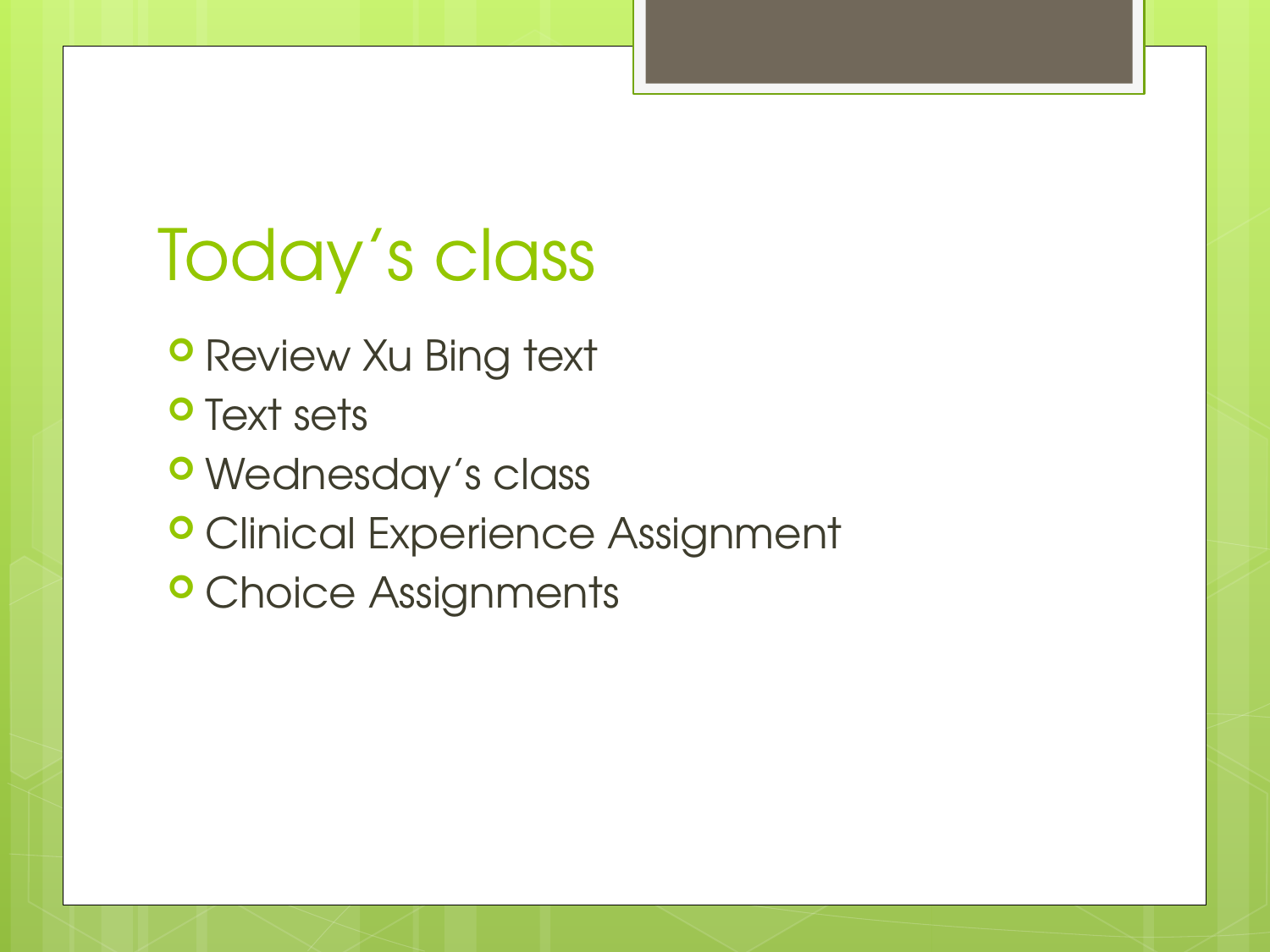

# Today’s class
Review Xu Bing text
Text sets
Wednesday’s class
Clinical Experience Assignment
Choice Assignments